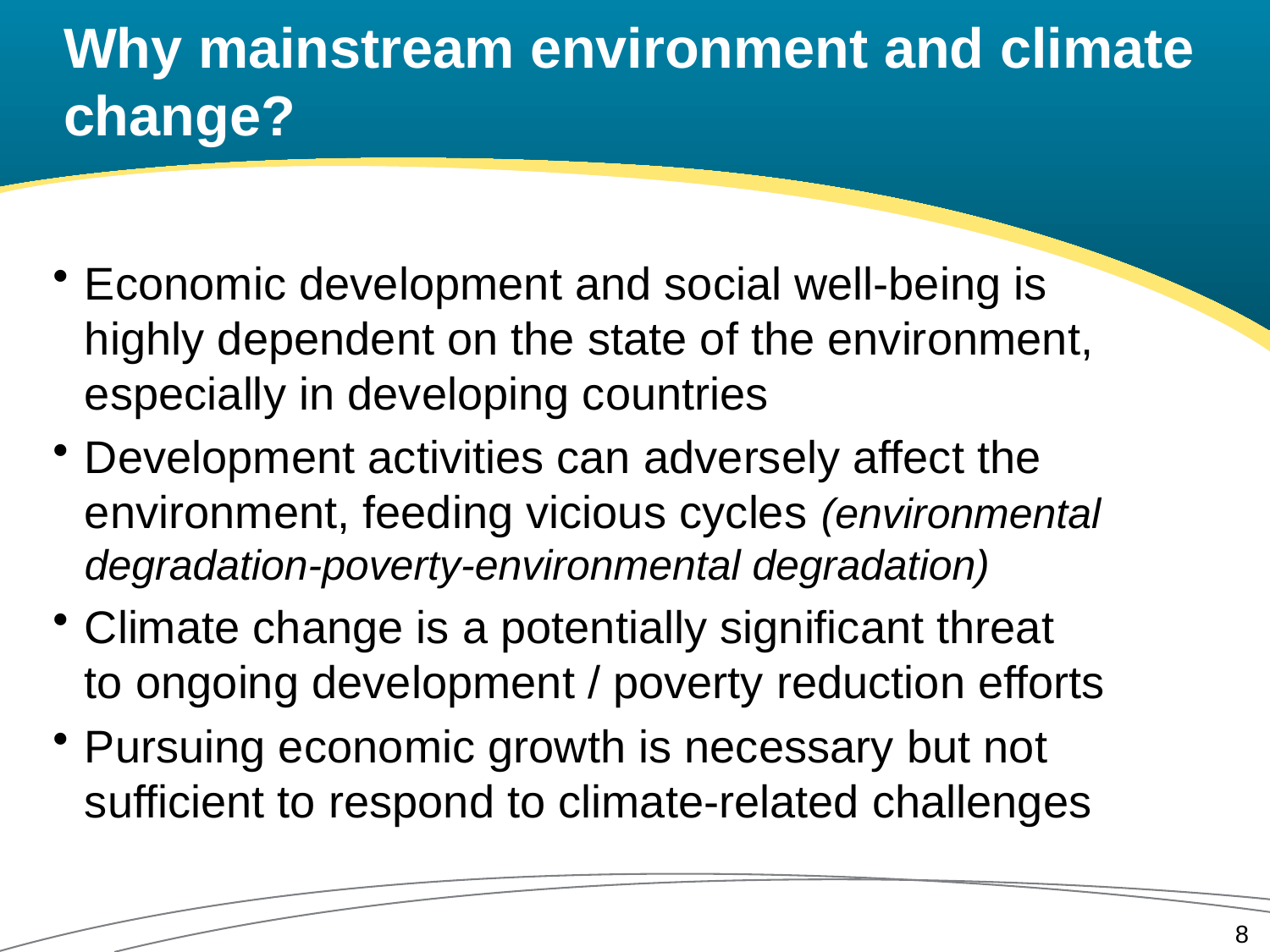

Why mainstream environment and climate change?
Economic development and social well-being is highly dependent on the state of the environment, especially in developing countries
Development activities can adversely affect the environment, feeding vicious cycles (environmental degradation-poverty-environmental degradation)
Climate change is a potentially significant threat
to ongoing development / poverty reduction efforts
Pursuing economic growth is necessary but not sufficient to respond to climate-related challenges
8